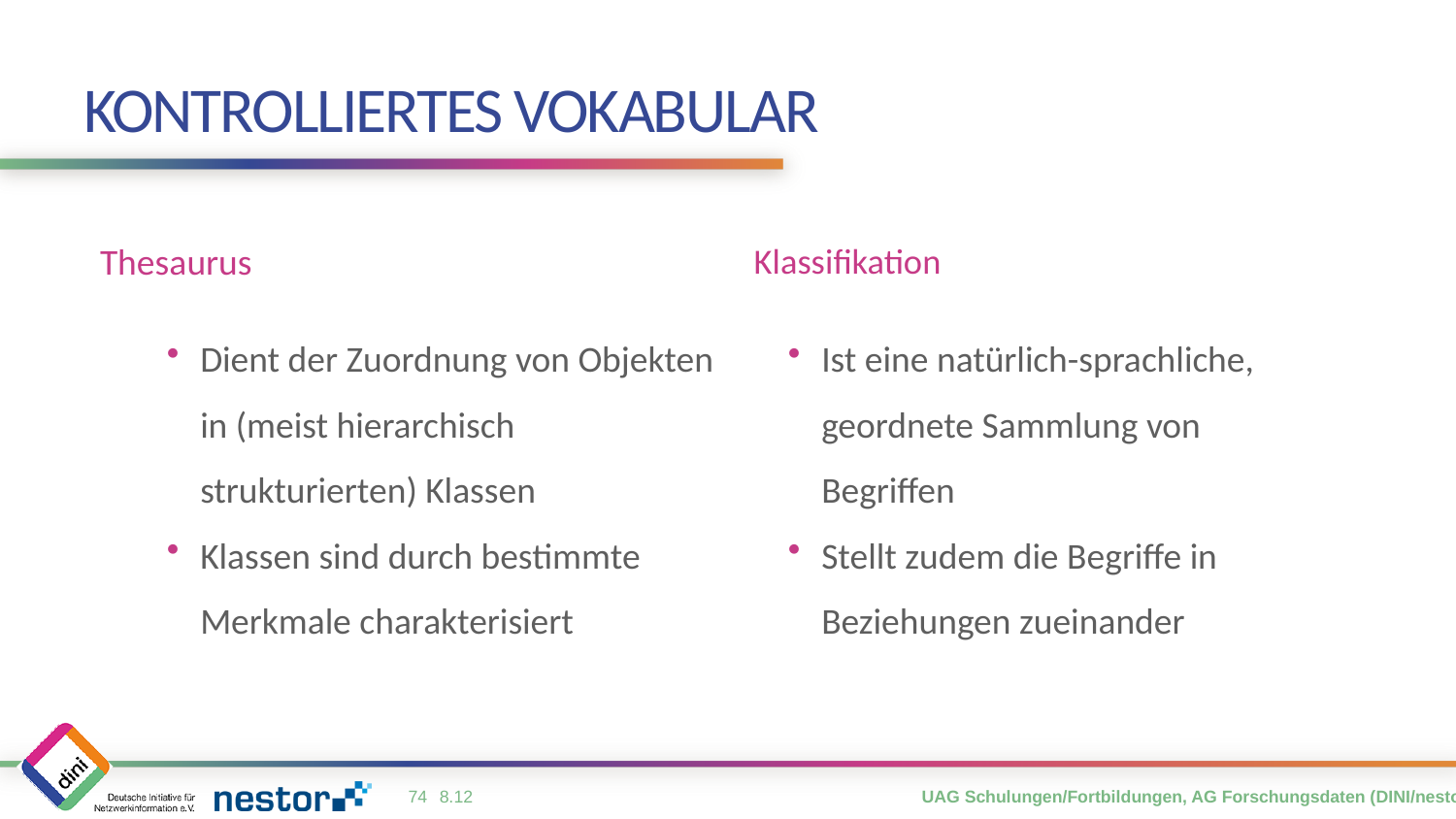

# Kontrolliertes Vokabular
Thesaurus
Klassifikation
Ist eine natürlich-sprachliche, geordnete Sammlung von Begriffen
Stellt zudem die Begriffe in  Beziehungen zueinander
Dient der Zuordnung von Objekten in (meist hierarchisch strukturierten) Klassen
Klassen sind durch bestimmte Merkmale charakterisiert
74
8.12